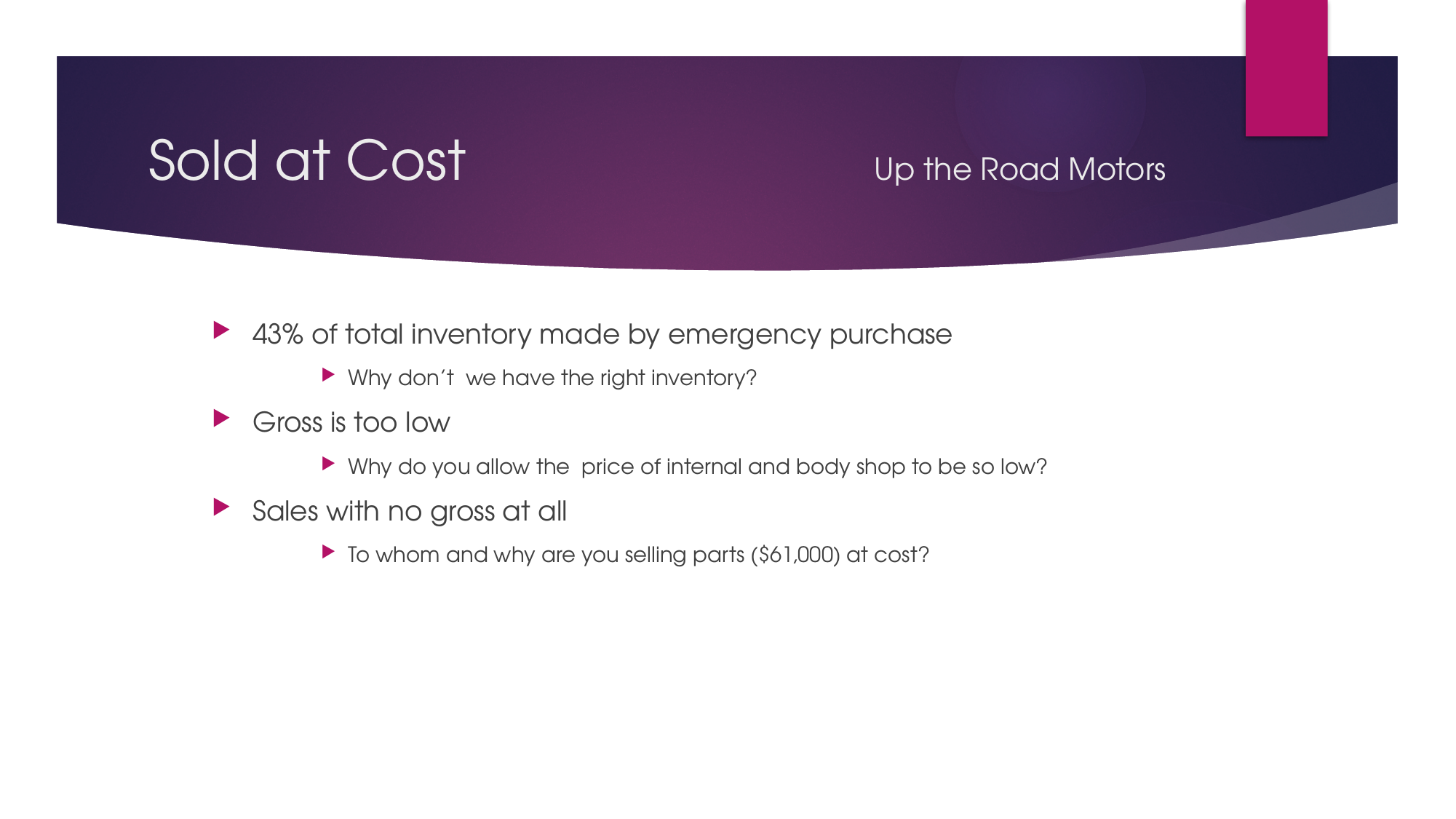

# Sold at Cost                           Up the Road Motors
43% of total inventory made by emergency purchase
Why don’t  we have the right inventory?
Gross is too low
Why do you allow the  price of internal and body shop to be so low?
Sales with no gross at all
To whom and why are you selling parts ($61,000) at cost?